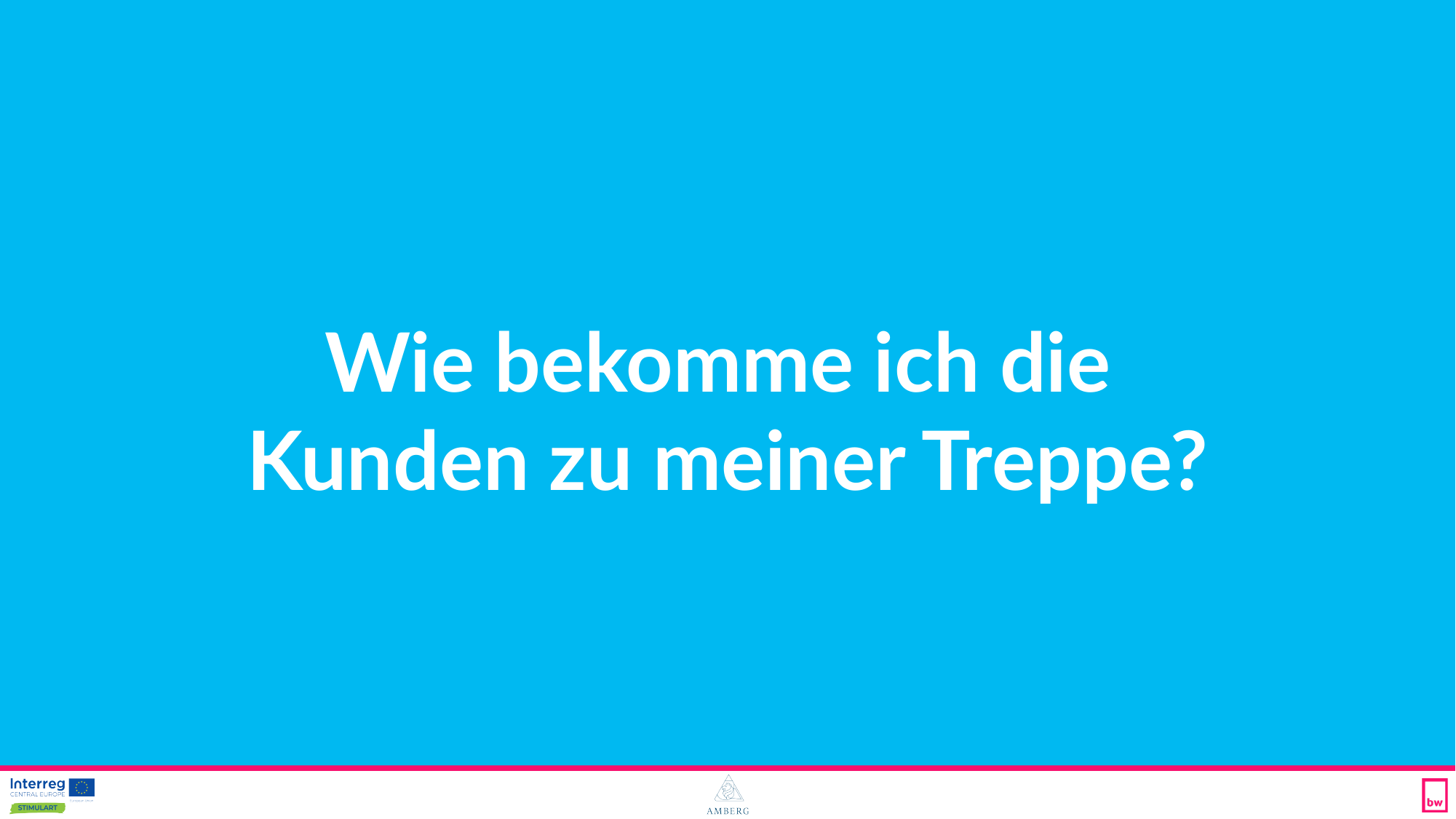

Wie bekomme ich die
Kunden zu meiner Treppe?